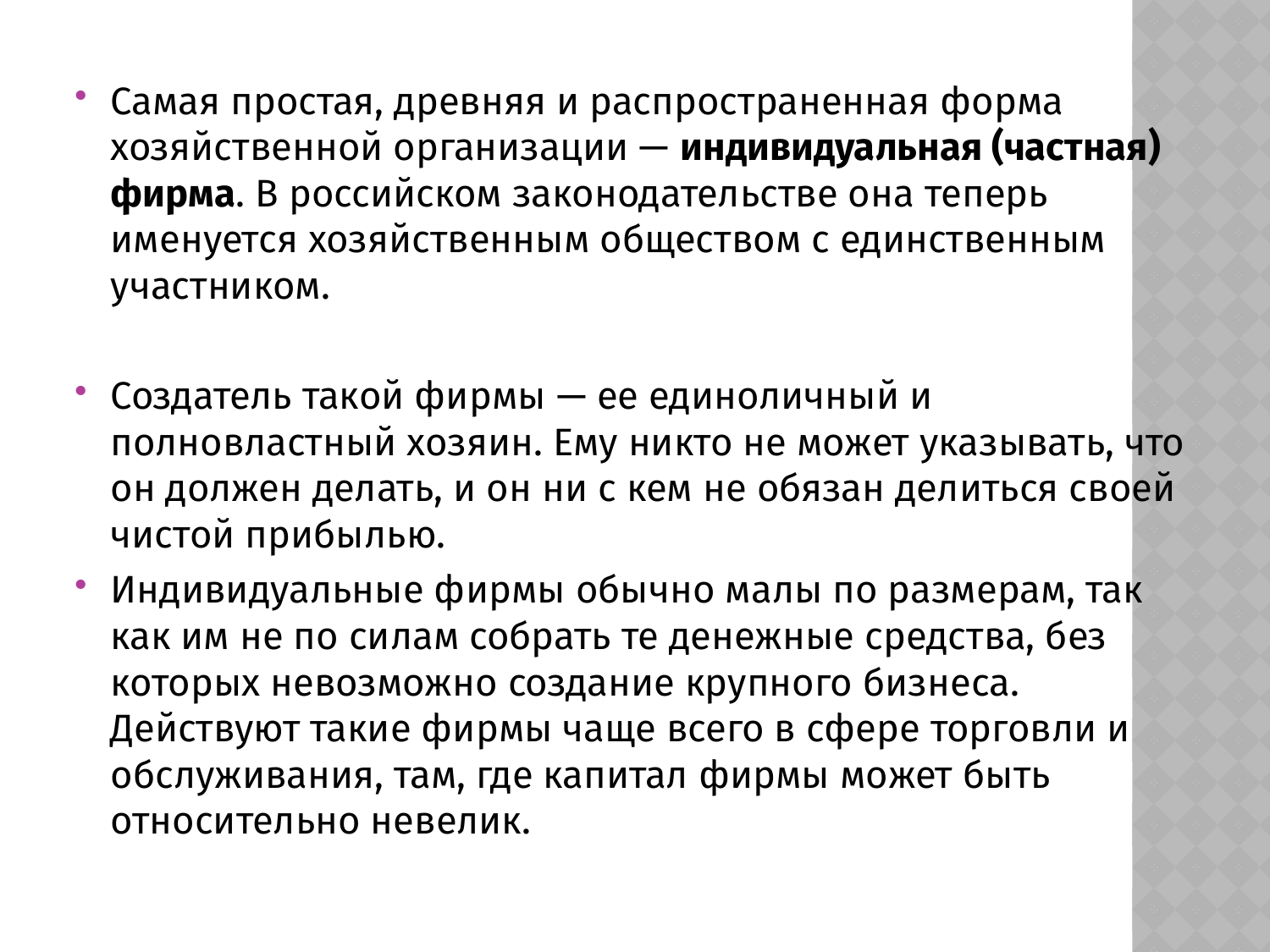

#
Самая простая, древняя и распространенная форма хозяйственной организации — индивидуальная (частная) фирма. В российском законодательстве она теперь именуется хозяйственным обществом с единственным участником.

Создатель такой фирмы — ее единоличный и полновластный хозяин. Ему никто не может указывать, что он должен делать, и он ни с кем не обязан делиться своей чистой прибылью.
Индивидуальные фирмы обычно малы по размерам, так как им не по силам собрать те денежные средства, без которых невозможно создание крупного бизнеса. Действуют такие фирмы чаще всего в сфере торговли и обслуживания, там, где капитал фирмы может быть относительно невелик.